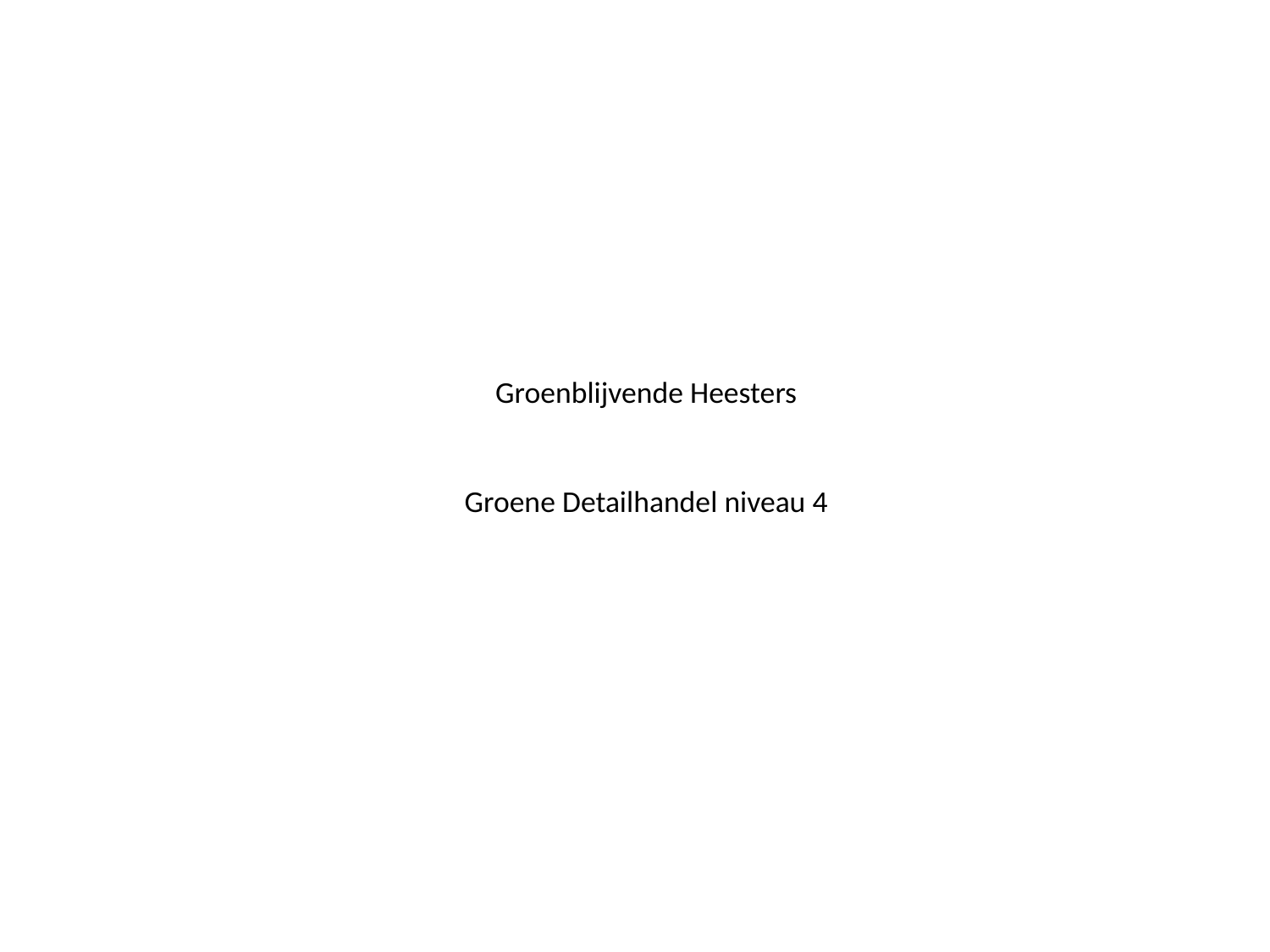

# Groenblijvende Heesters Groene Detailhandel niveau 4